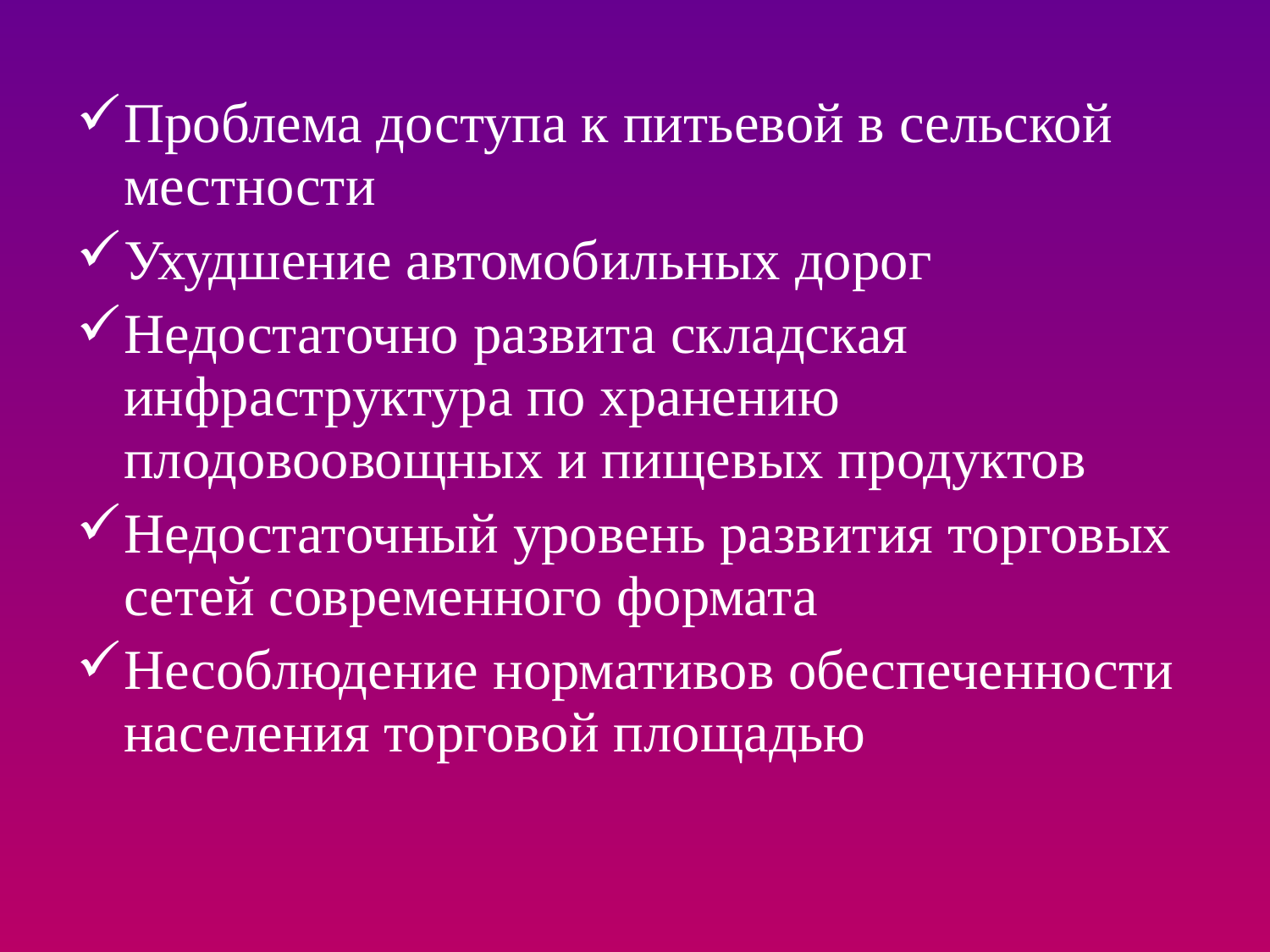

Проблема доступа к питьевой в сельской местности
Ухудшение автомобильных дорог
Недостаточно развита складская инфраструктура по хранению плодовоовощных и пищевых продуктов
Недостаточный уровень развития торговых сетей современного формата
Несоблюдение нормативов обеспеченности населения торговой площадью